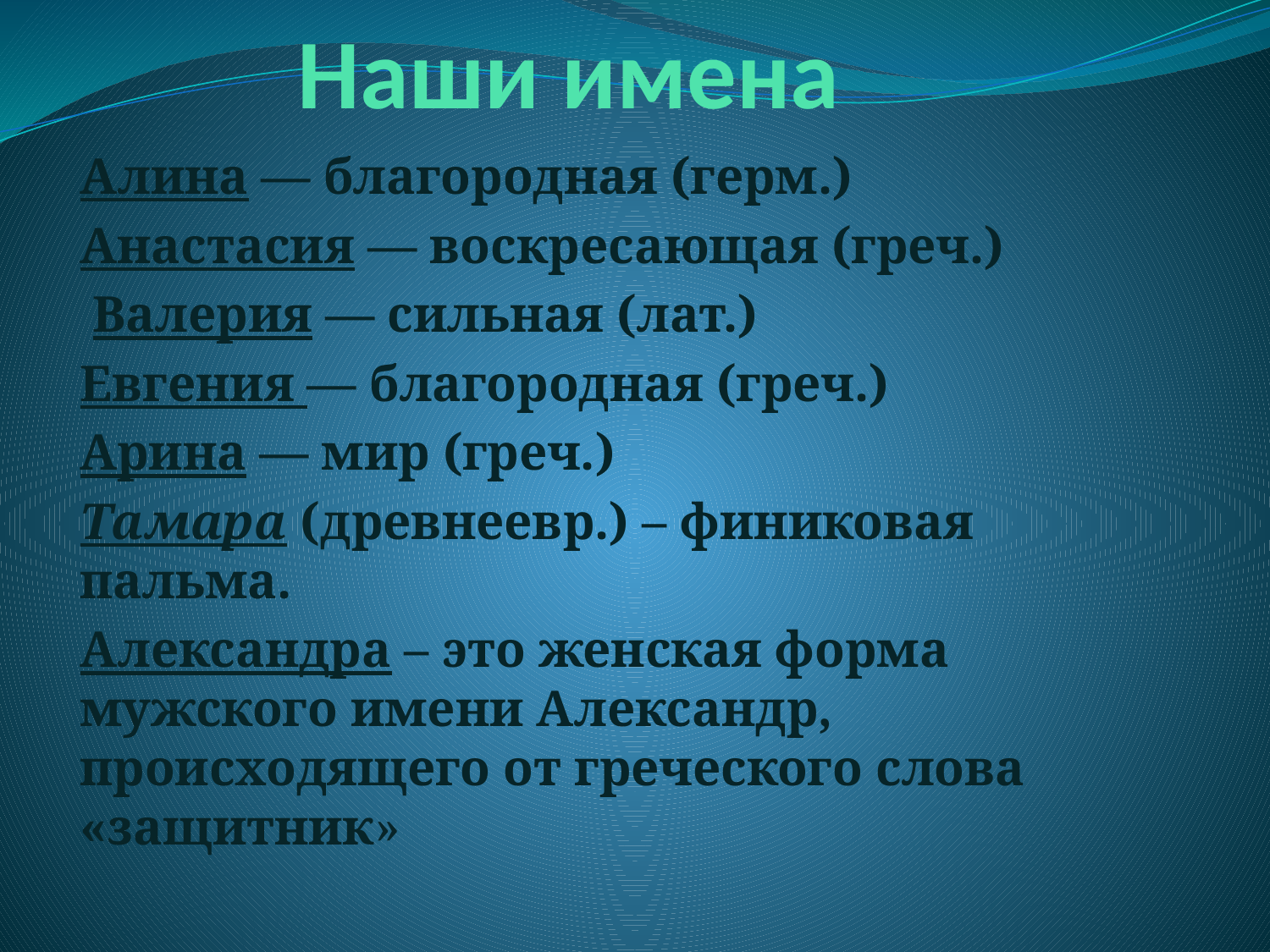

# Наши имена
Алина — благородная (герм.)
Анастасия — воскресающая (греч.)
 Валерия — сильная (лат.)
Евгения — благородная (греч.)
Арина — мир (греч.)
Тамара (древнеевр.) – финиковая пальма.
Александра – это женская форма мужского имени Александр, происходящего от греческого слова «защитник»